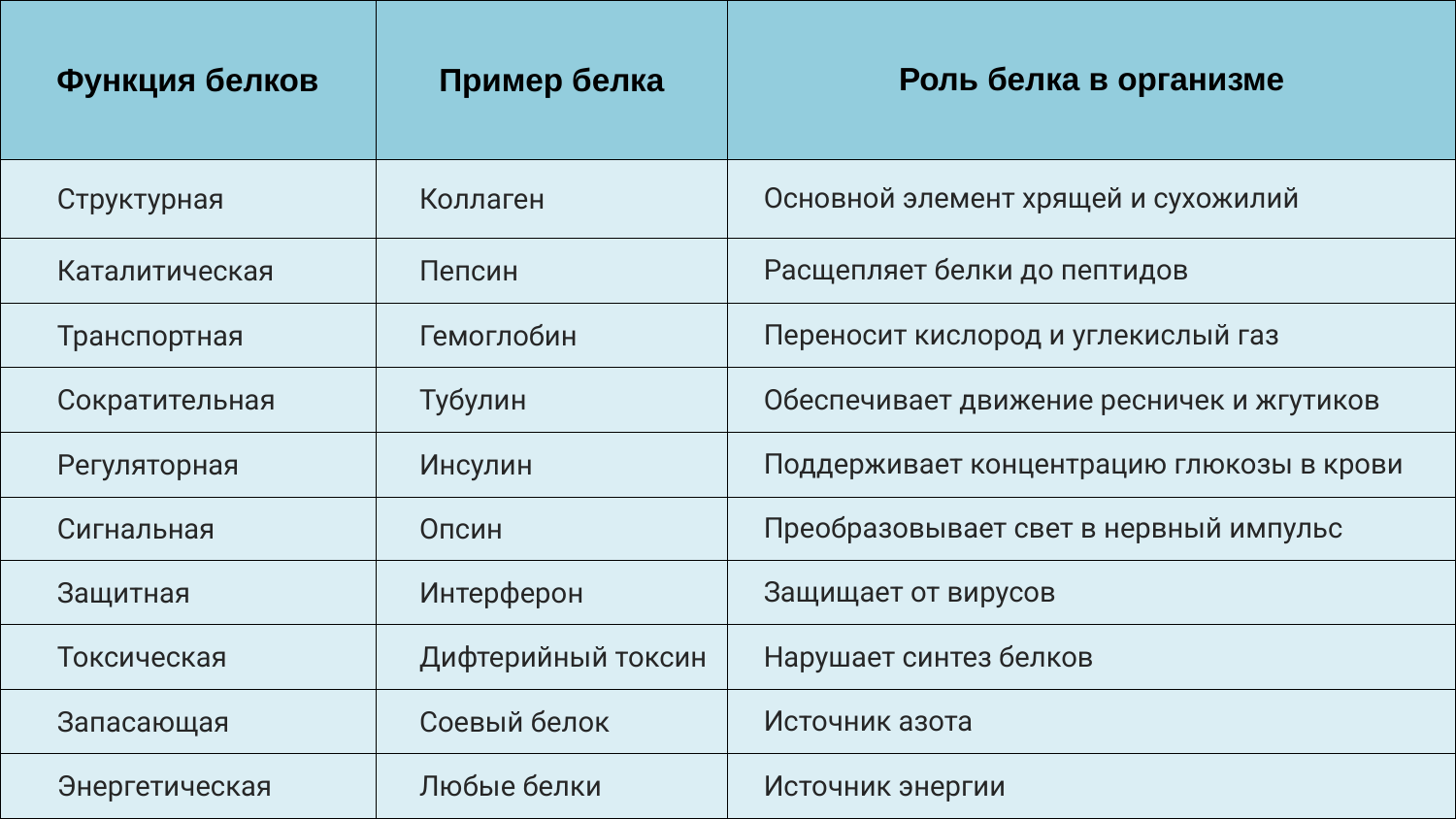

| Функция белков | Пример белка | Роль белка в организме |
| --- | --- | --- |
| Структурная | Коллаген | Основной элемент хрящей и сухожилий |
| Каталитическая | Пепсин | Расщепляет белки до пептидов |
| Транспортная | Гемоглобин | Переносит кислород и углекислый газ |
| Сократительная | Тубулин | Обеспечивает движение ресничек и жгутиков |
| Регуляторная | Инсулин | Поддерживает концентрацию глюкозы в крови |
| Сигнальная | Опсин | Преобразовывает свет в нервный импульс |
| Защитная | Интерферон | Защищает от вирусов |
| Токсическая | Дифтерийный токсин | Нарушает синтез белков |
| Запасающая | Соевый белок | Источник азота |
| Энергетическая | Любые белки | Источник энергии |